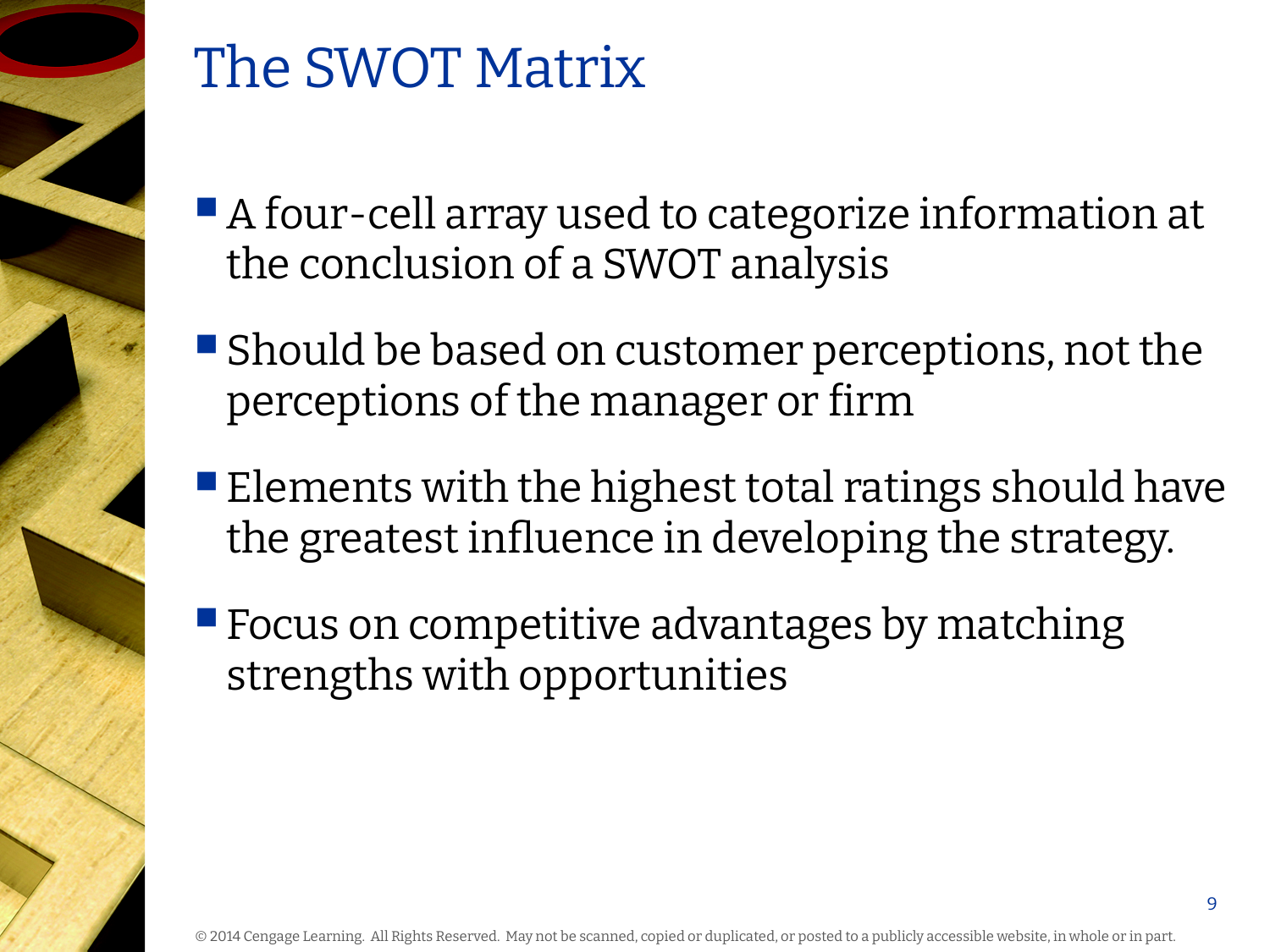

# The SWOT Matrix
A four-cell array used to categorize information at the conclusion of a SWOT analysis
Should be based on customer perceptions, not the perceptions of the manager or firm
Elements with the highest total ratings should have the greatest influence in developing the strategy.
Focus on competitive advantages by matching strengths with opportunities
9